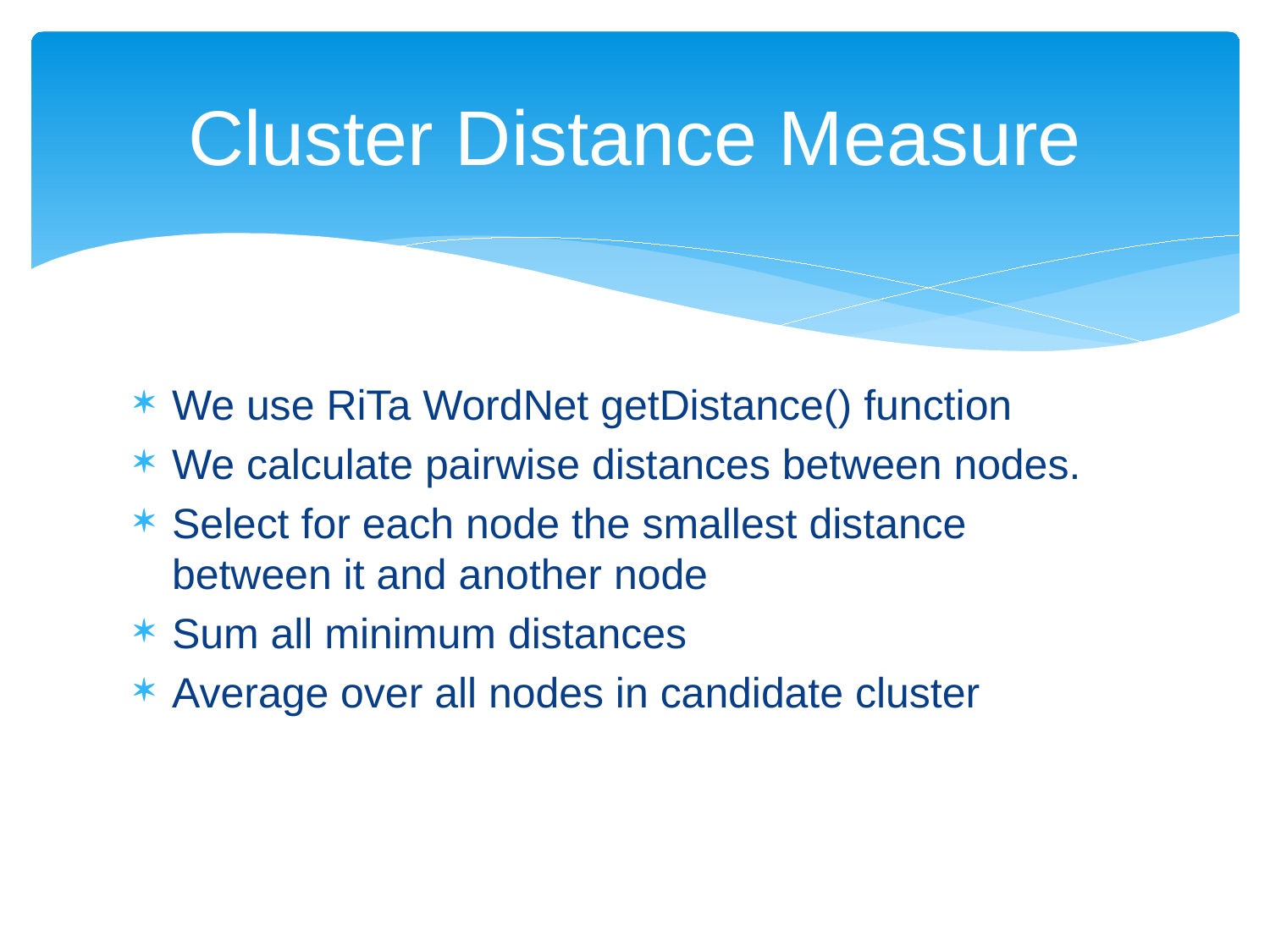

# Cluster Distance Measure
We use RiTa WordNet getDistance() function
We calculate pairwise distances between nodes.
Select for each node the smallest distance between it and another node
Sum all minimum distances
Average over all nodes in candidate cluster